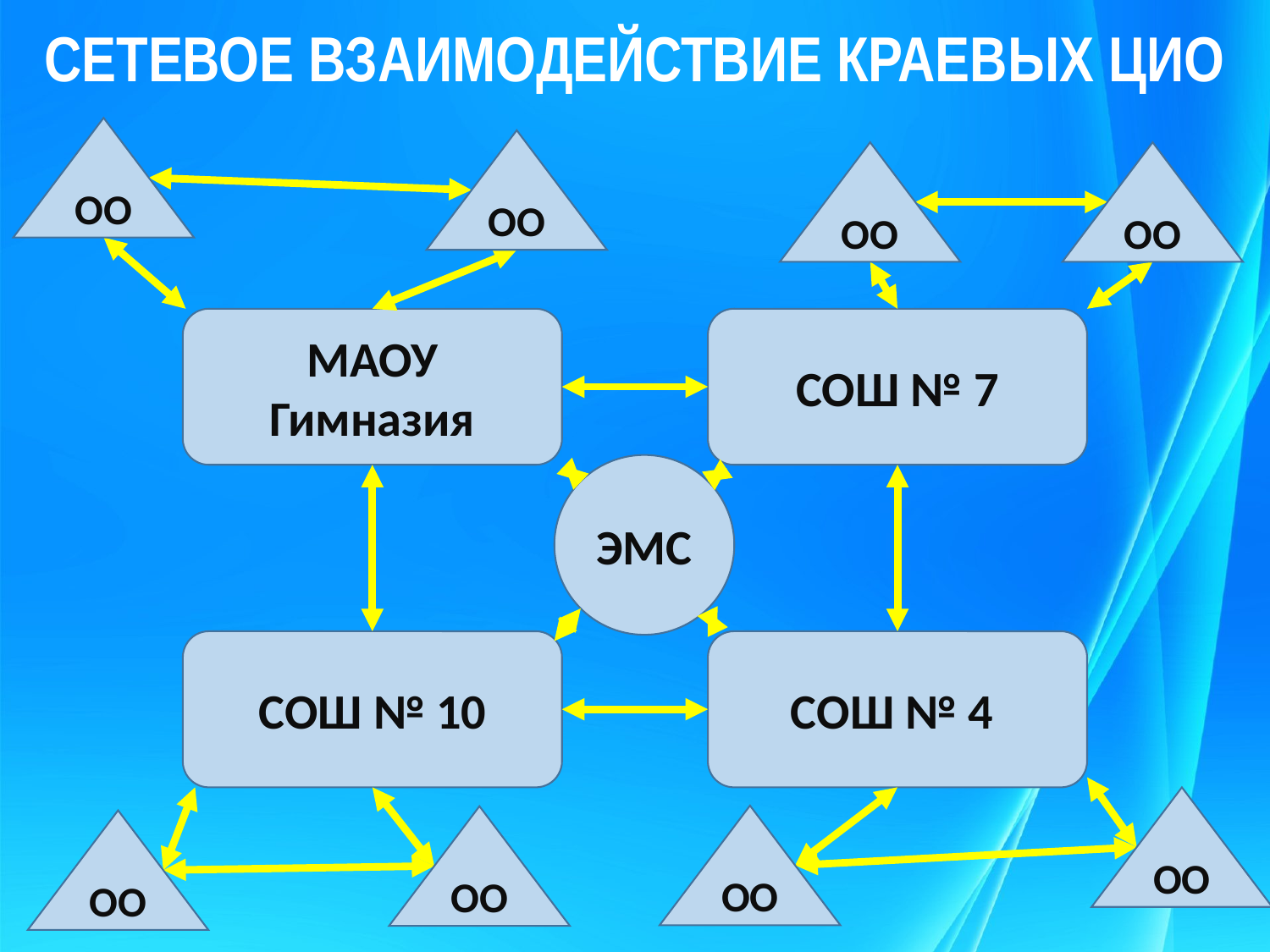

# СЕТЕВОЕ ВЗАИМОДЕЙСТВИЕ КРАЕВЫХ ЦИО
ОО
ОО
ОО
ОО
МАОУ Гимназия
СОШ № 7
ЭМС
СОШ № 10
СОШ № 4
ОО
ОО
ОО
ОО